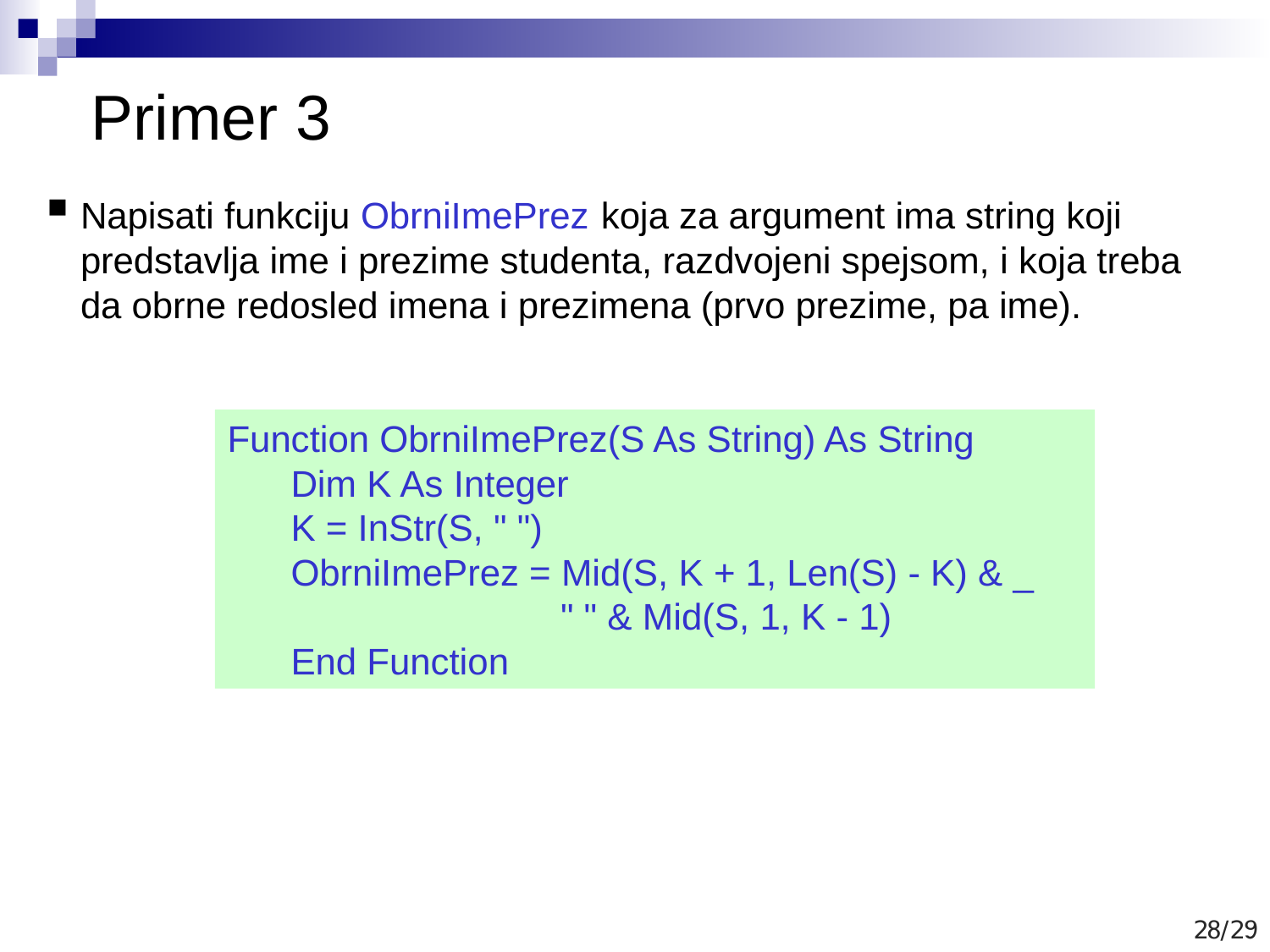

# Primer 3
Napisati funkciju ObrniImePrez koja za argument ima string koji predstavlja ime i prezime studenta, razdvojeni spejsom, i koja treba da obrne redosled imena i prezimena (prvo prezime, pa ime).
Function ObrniImePrez(S As String) As String
Dim K As Integer
K = InStr(S, " ")
ObrniImePrez = Mid(S, K + 1, Len(S) - K) & _
                          " " & Mid(S, 1, K - 1)
End Function
28/29